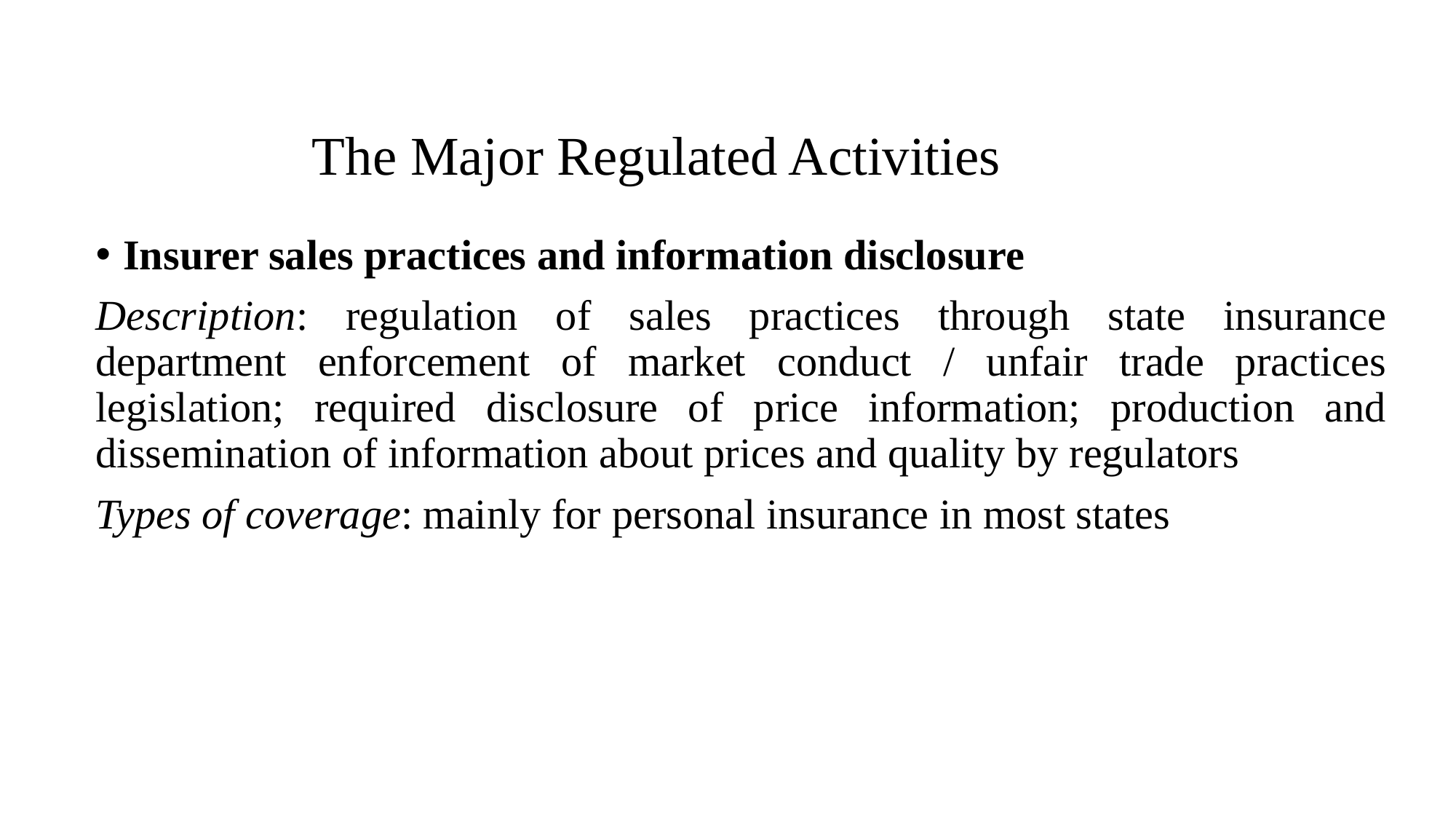

# The Major Regulated Activities
Insurer sales practices and information disclosure
Description: regulation of sales practices through state insurance department enforcement of market conduct / unfair trade practices legislation; required disclosure of price information; production and dissemination of information about prices and quality by regulators
Types of coverage: mainly for personal insurance in most states